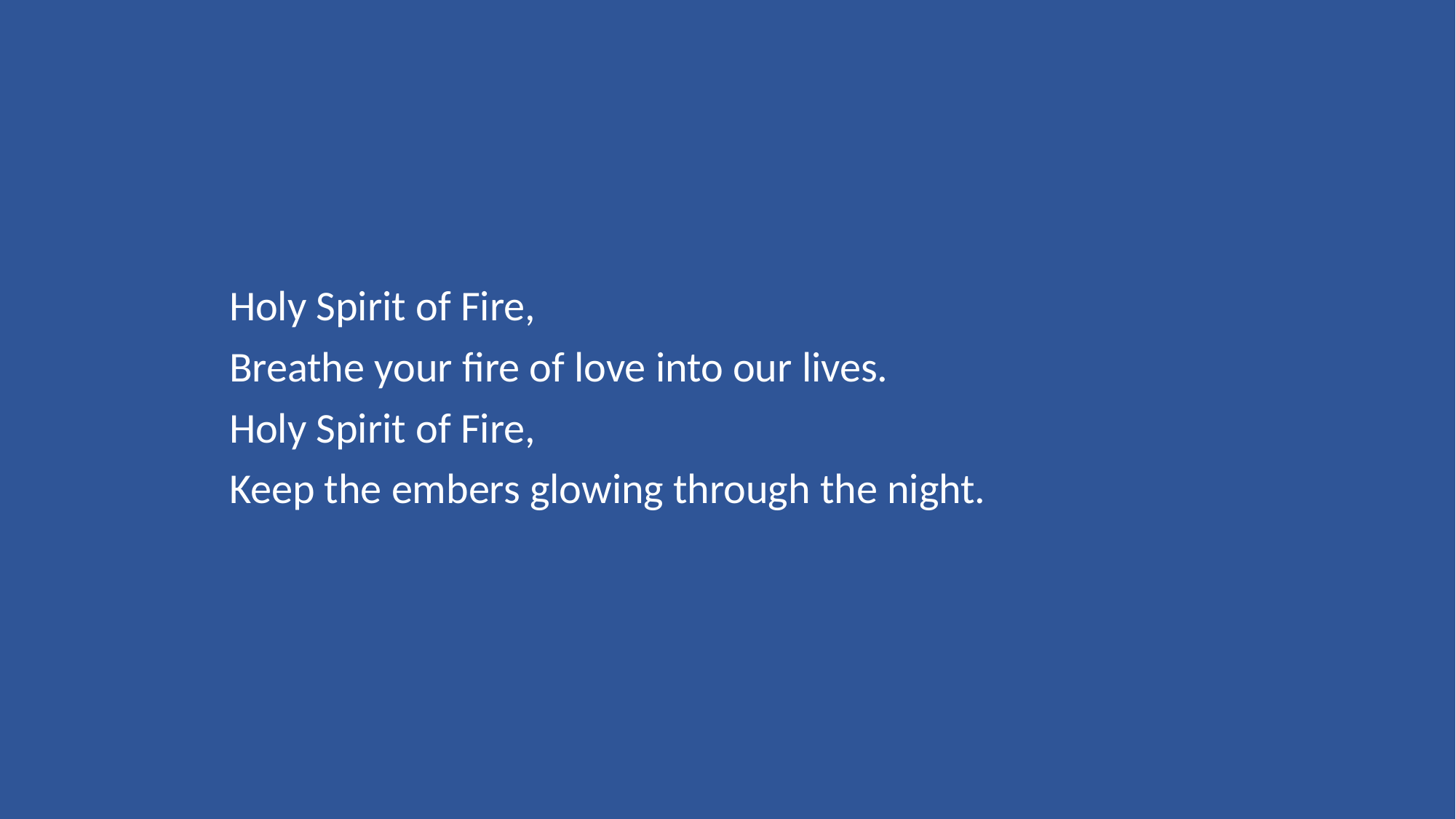

Holy Spirit of Fire,
Breathe your fire of love into our lives.
Holy Spirit of Fire,
Keep the embers glowing through the night.